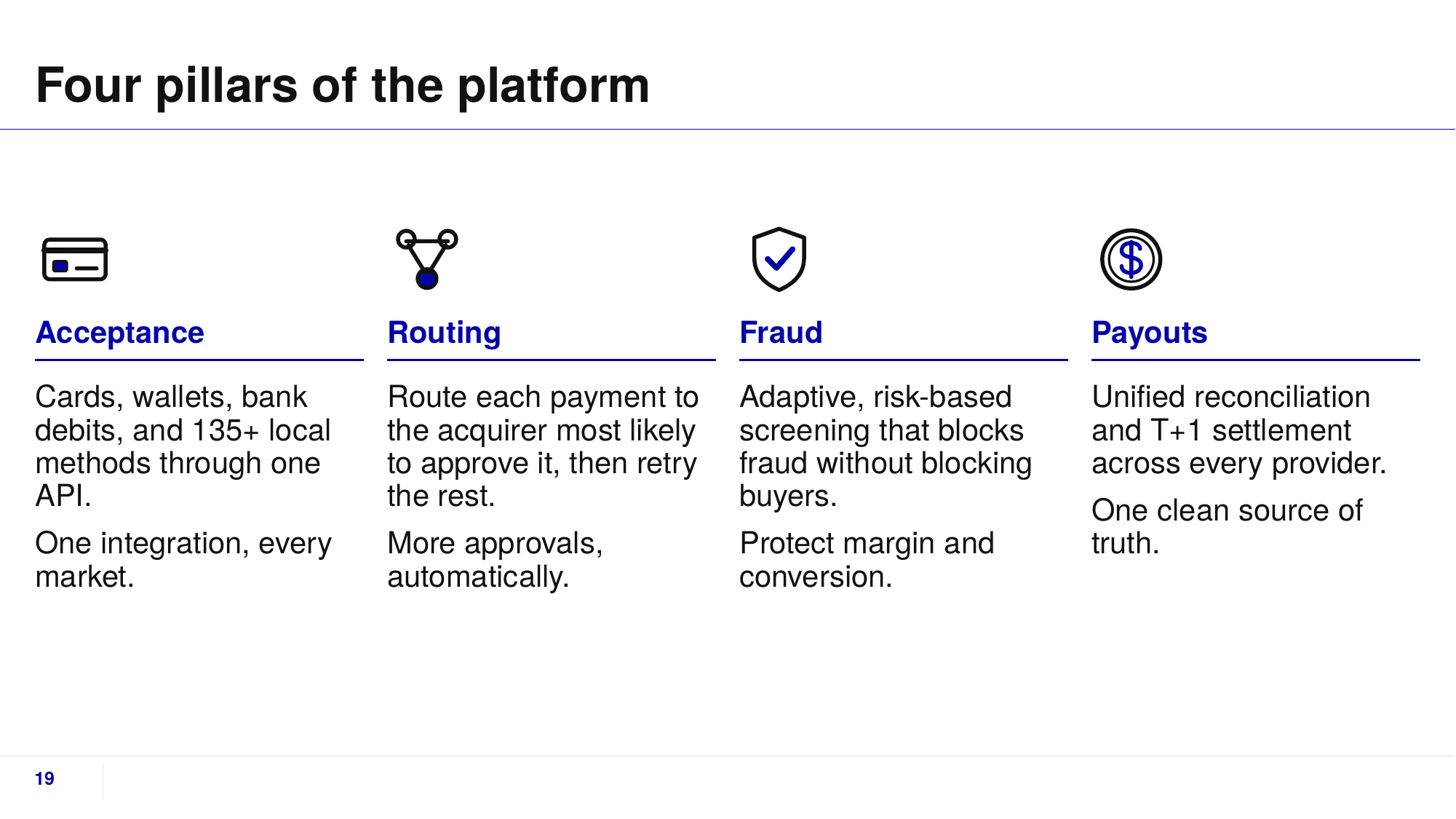

# Four pillars of the platform

Acceptance
Routing
Fraud
Payouts
Cards, wallets, bank debits, and 135+ local methods through one API.
One integration, every market.
Route each payment to the acquirer most likely to approve it, then retry the rest.
More approvals, automatically.
Adaptive, risk-based screening that blocks fraud without blocking buyers.
Protect margin and conversion.
Unified reconciliation and T+1 settlement across every provider.
One clean source of truth.
19